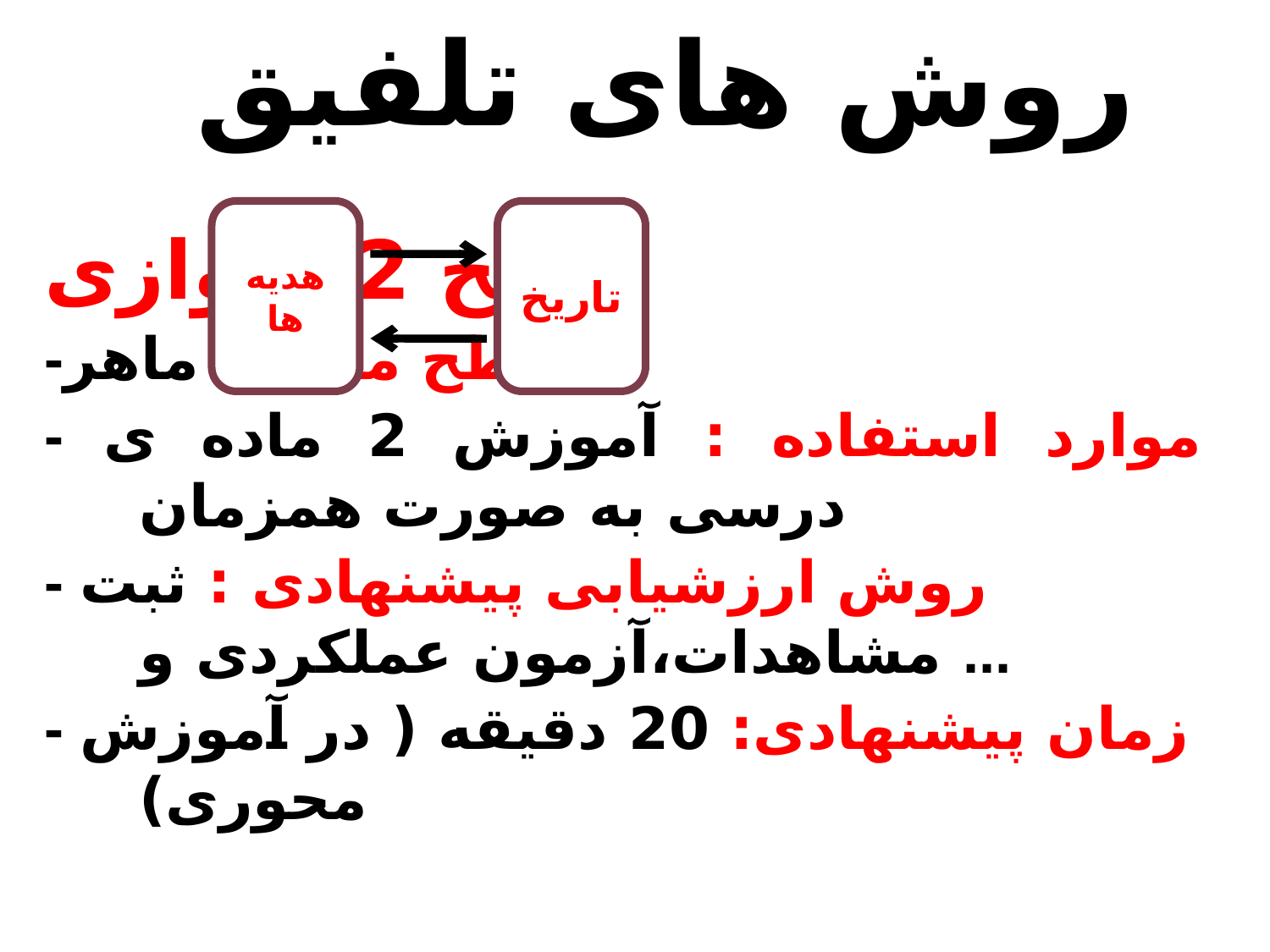

روش های تلفیق
هدیه ها
تاریخ
سطح 2: موازی
-سطح معلم : ماهر
- موارد استفاده : آموزش 2 ماده ی درسی به صورت همزمان
- روش ارزشیابی پیشنهادی : ثبت مشاهدات،آزمون عملکردی و ...
- زمان پیشنهادی: 20 دقیقه ( در آموزش محوری)